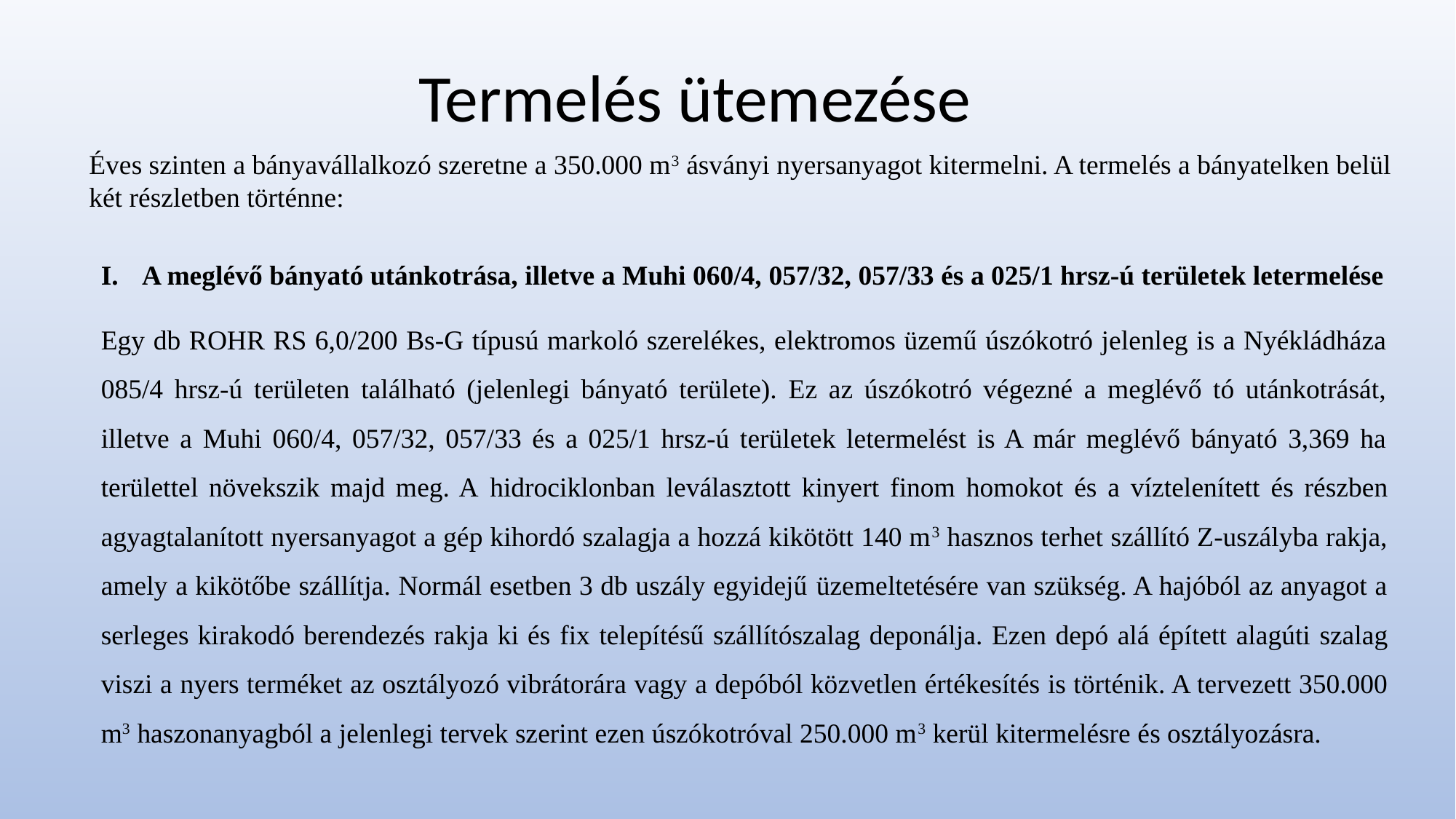

Termelés ütemezése
Éves szinten a bányavállalkozó szeretne a 350.000 m3 ásványi nyersanyagot kitermelni. A termelés a bányatelken belül két részletben történne:
A meglévő bányató utánkotrása, illetve a Muhi 060/4, 057/32, 057/33 és a 025/1 hrsz-ú területek letermelése
Egy db ROHR RS 6,0/200 Bs-G típusú markoló szerelékes, elektromos üzemű úszókotró jelenleg is a Nyékládháza 085/4 hrsz-ú területen található (jelenlegi bányató területe). Ez az úszókotró végezné a meglévő tó utánkotrását, illetve a Muhi 060/4, 057/32, 057/33 és a 025/1 hrsz-ú területek letermelést is A már meglévő bányató 3,369 ha területtel növekszik majd meg. A hidrociklonban leválasztott kinyert finom homokot és a víztelenített és részben agyagtalanított nyersanyagot a gép kihordó szalagja a hozzá kikötött 140 m3 hasznos terhet szállító Z-uszályba rakja, amely a kikötőbe szállítja. Normál esetben 3 db uszály egyidejű üzemeltetésére van szükség. A hajóból az anyagot a serleges kirakodó berendezés rakja ki és fix telepítésű szállítószalag deponálja. Ezen depó alá épített alagúti szalag viszi a nyers terméket az osztályozó vibrátorára vagy a depóból közvetlen értékesítés is történik. A tervezett 350.000 m3 haszonanyagból a jelenlegi tervek szerint ezen úszókotróval 250.000 m3 kerül kitermelésre és osztályozásra.